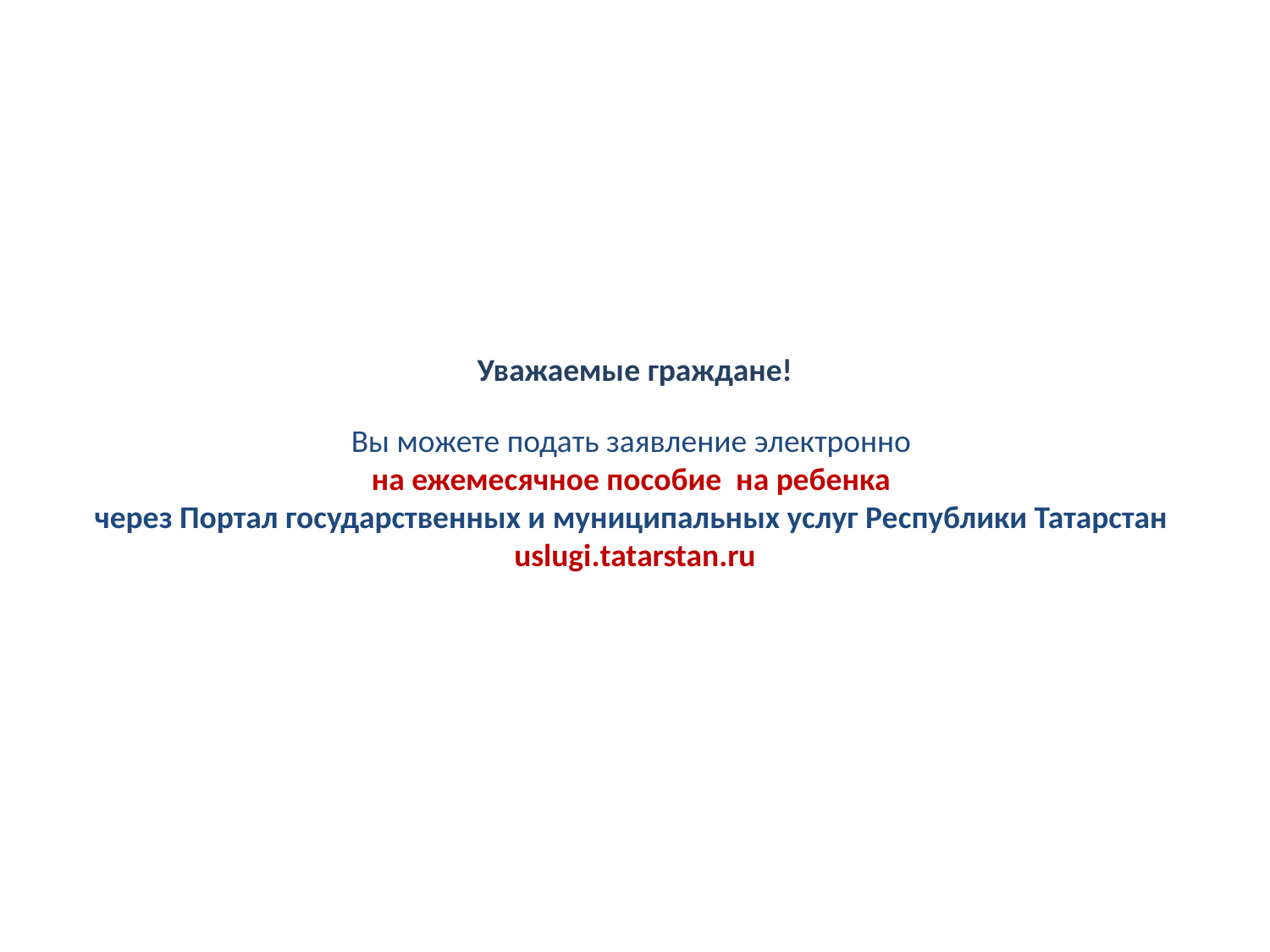

# Уважаемые граждане! Вы можете подать заявление электронно на ежемесячное пособие  на ребенка через Портал государственных и муниципальных услуг Республики Татарстан uslugi.tatarstan.ru